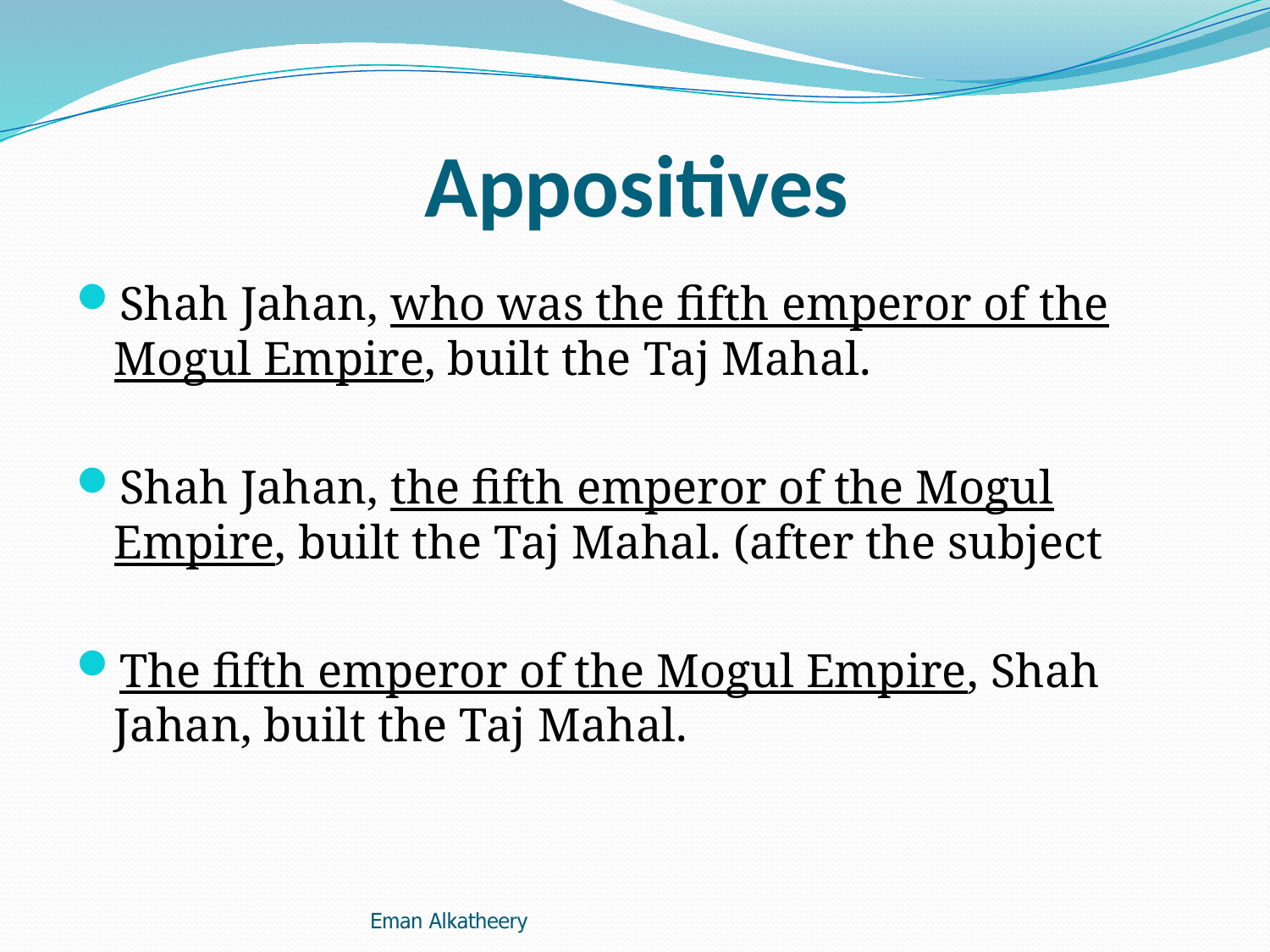

# Appositives
Shah Jahan, who was the fifth emperor of the Mogul Empire, built the Taj Mahal.

Shah Jahan, the fifth emperor of the Mogul Empire, built the Taj Mahal. (after the subject

The fifth emperor of the Mogul Empire, Shah Jahan, built the Taj Mahal.

Eman Alkatheery